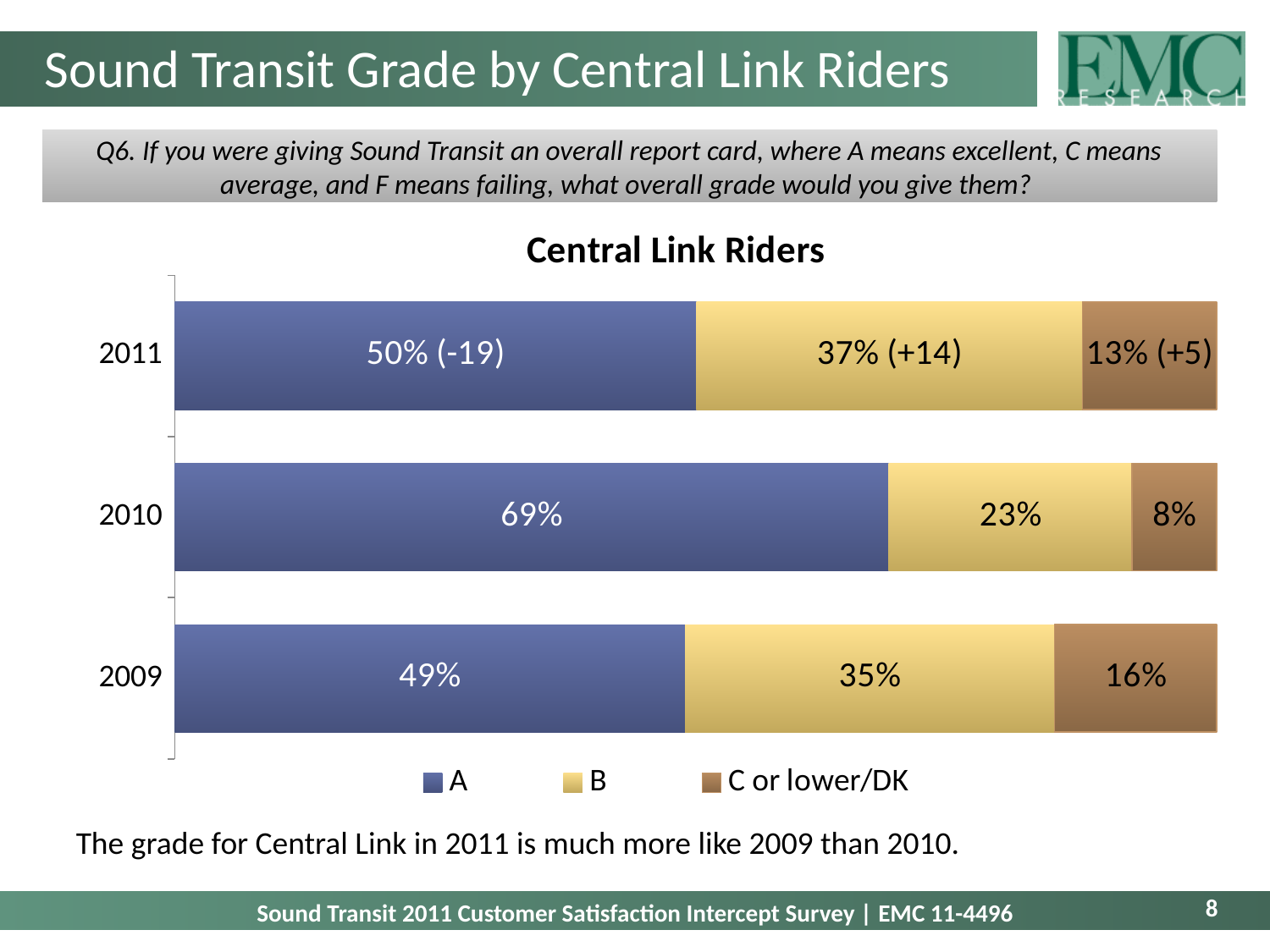

# Sound Transit Grade by Central Link Riders
Q6. If you were giving Sound Transit an overall report card, where A means excellent, C means average, and F means failing, what overall grade would you give them?

### Chart: Central Link Riders

| Category | A | B | C or lower/DK |
|---|---|---|---|
| 2011 | 0.5009197857032012 | 0.3703454351678667 | 0.1287347791289289 |
| 2010 | 0.6853245341349838 | 0.23370863112162982 | 0.08096683474338556 |
| 2009 | 0.48986486486486486 | 0.35472972972972966 | 0.1554054054054054 |
The grade for Central Link in 2011 is much more like 2009 than 2010.